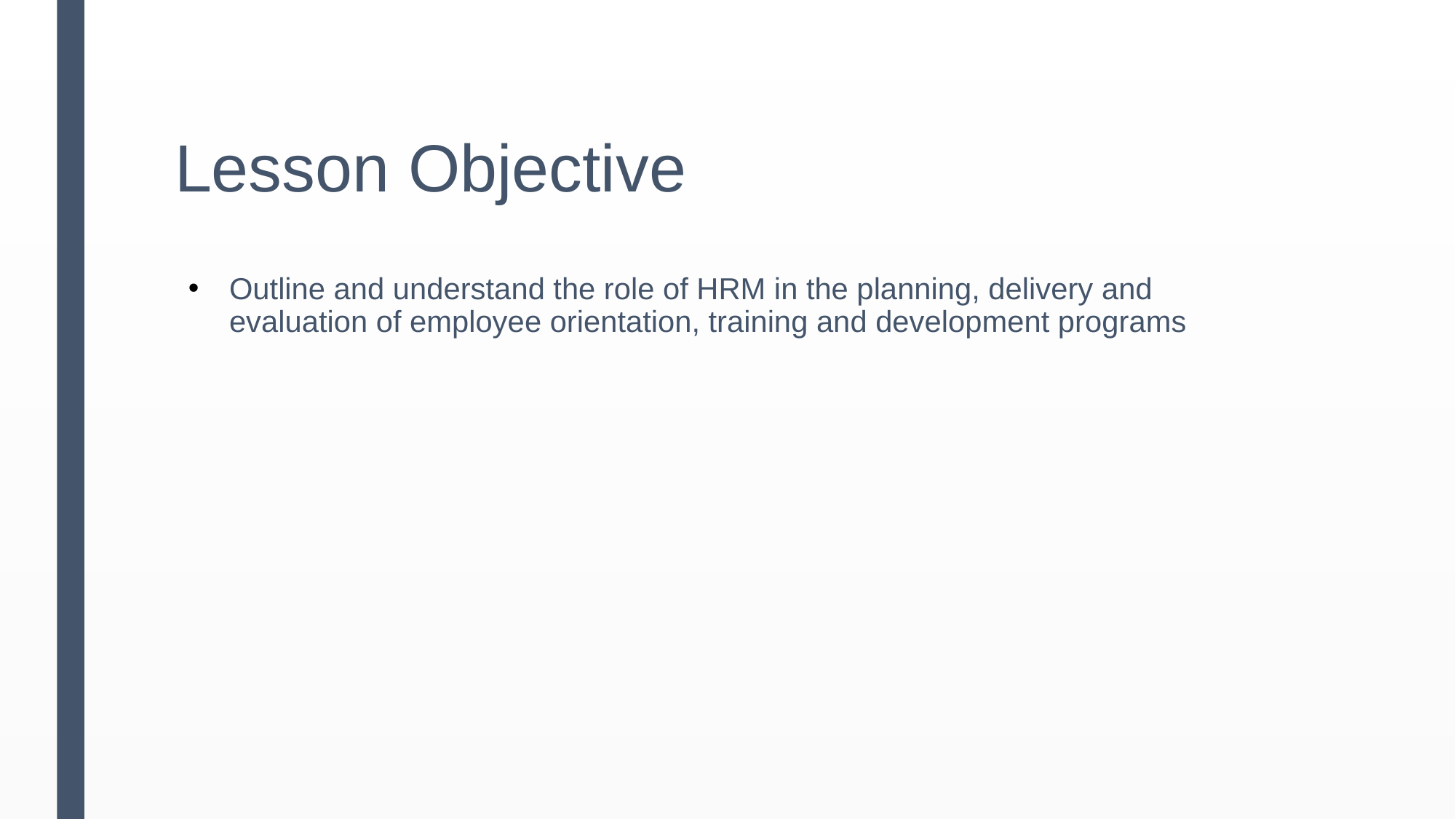

# Lesson Objective
Outline and understand the role of HRM in the planning, delivery and evaluation of employee orientation, training and development programs